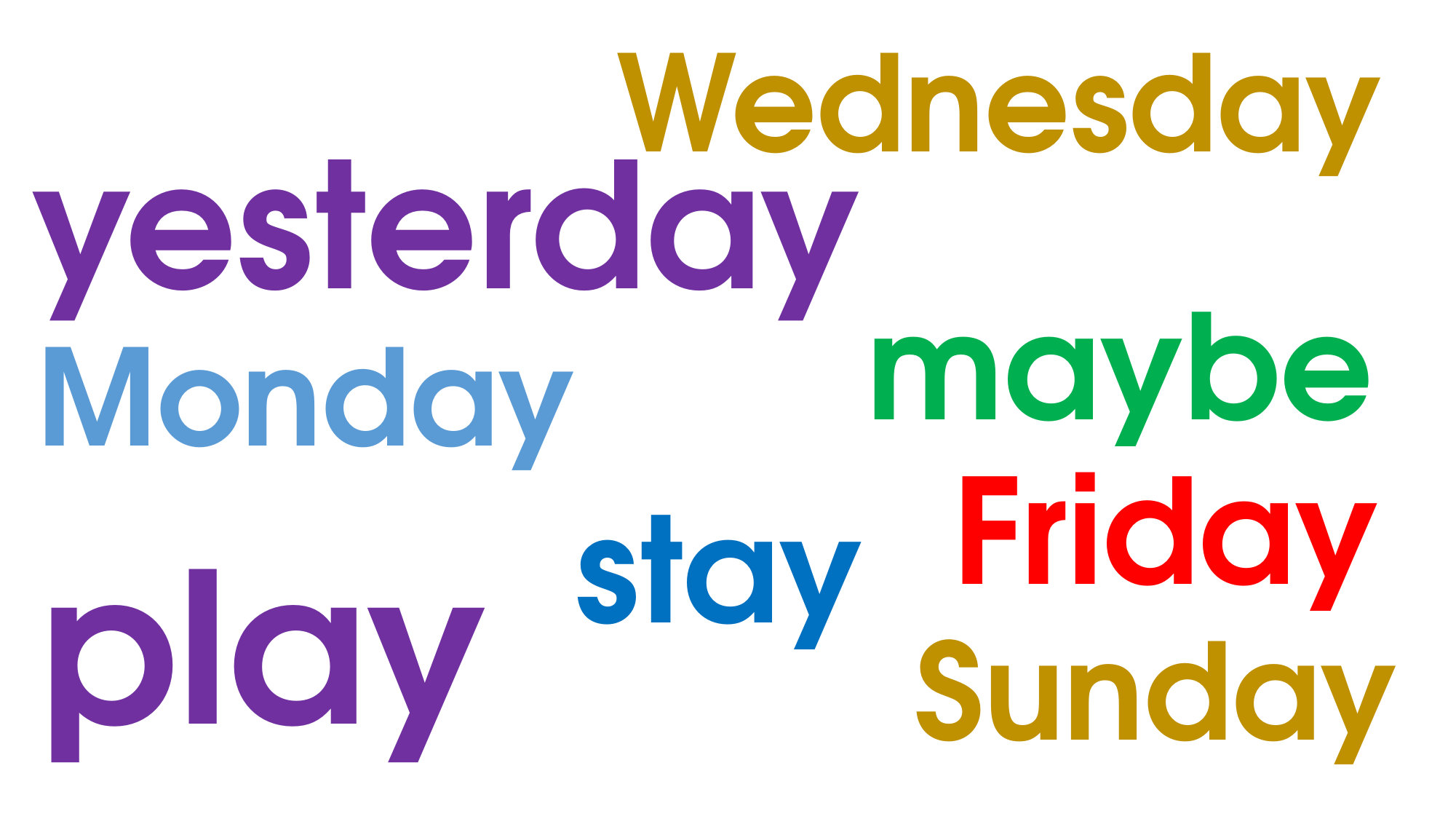

Wednesday
yesterday
maybe
Monday
Friday
stay
play
Sunday